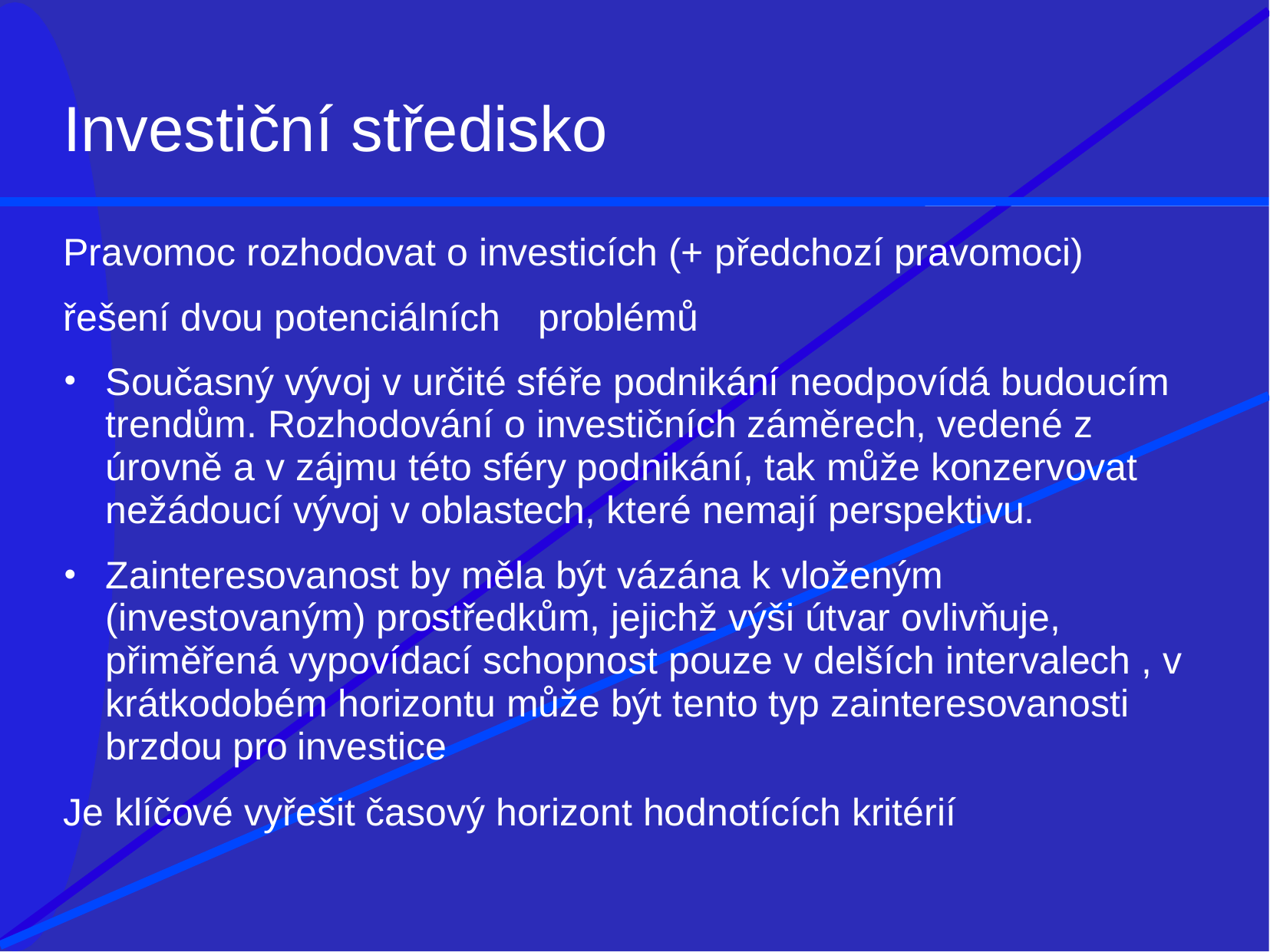

# Investiční středisko
Pravomoc rozhodovat o investicích (+ předchozí pravomoci)
řešení dvou potenciálních	problémů
Současný vývoj v určité sféře podnikání neodpovídá budoucím trendům. Rozhodování o investičních záměrech, vedené z úrovně a v zájmu této sféry podnikání, tak může konzervovat nežádoucí vývoj v oblastech, které nemají perspektivu.
Zainteresovanost by měla být vázána k vloženým (investovaným) prostředkům, jejichž výši útvar ovlivňuje, přiměřená vypovídací schopnost pouze v delších intervalech , v krátkodobém horizontu může být tento typ zainteresovanosti brzdou pro investice
Je klíčové vyřešit časový horizont hodnotících kritérií